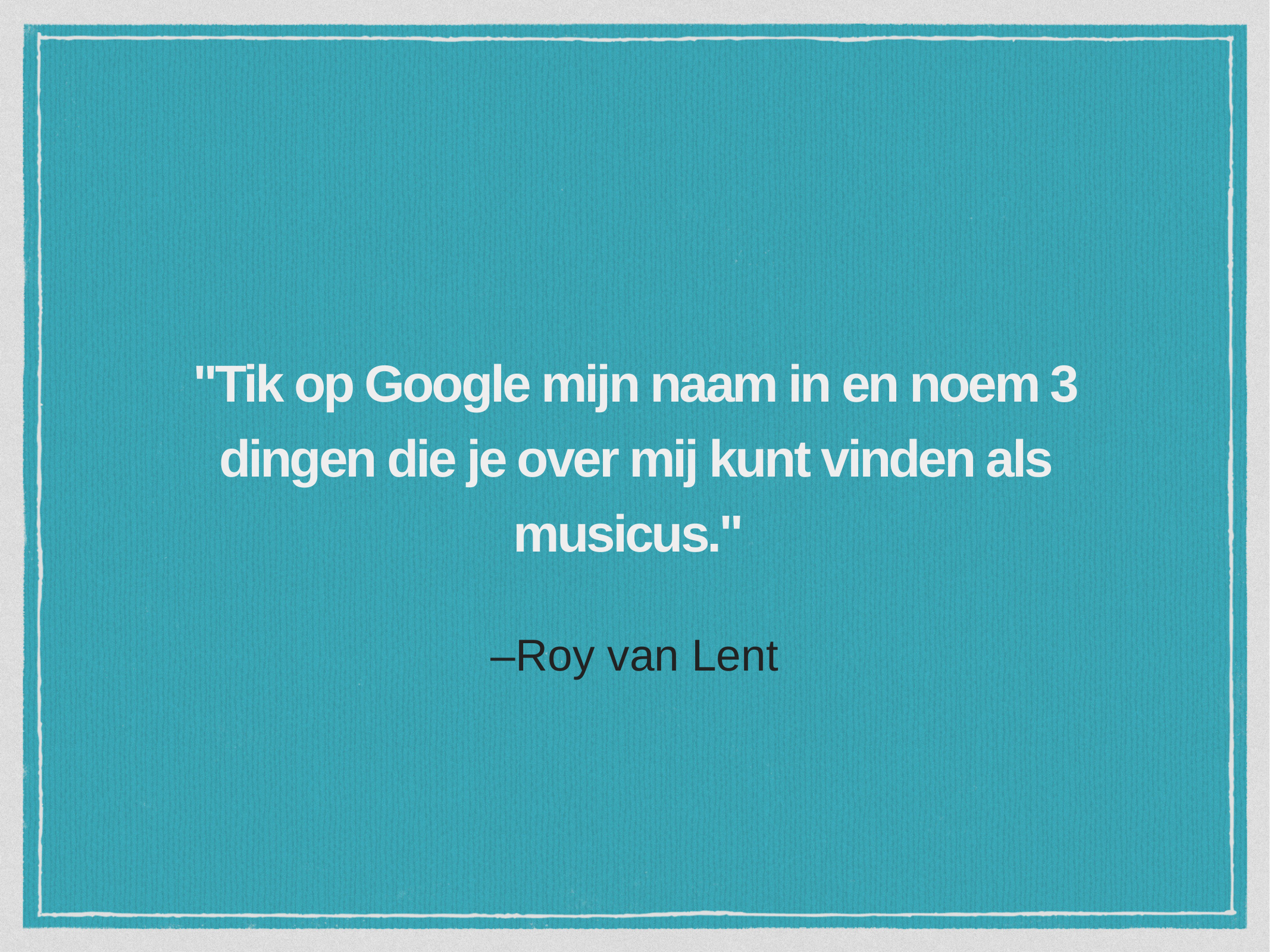

"Tik op Google mijn naam in en noem 3 dingen die je over mij kunt vinden als musicus."
–Roy van Lent